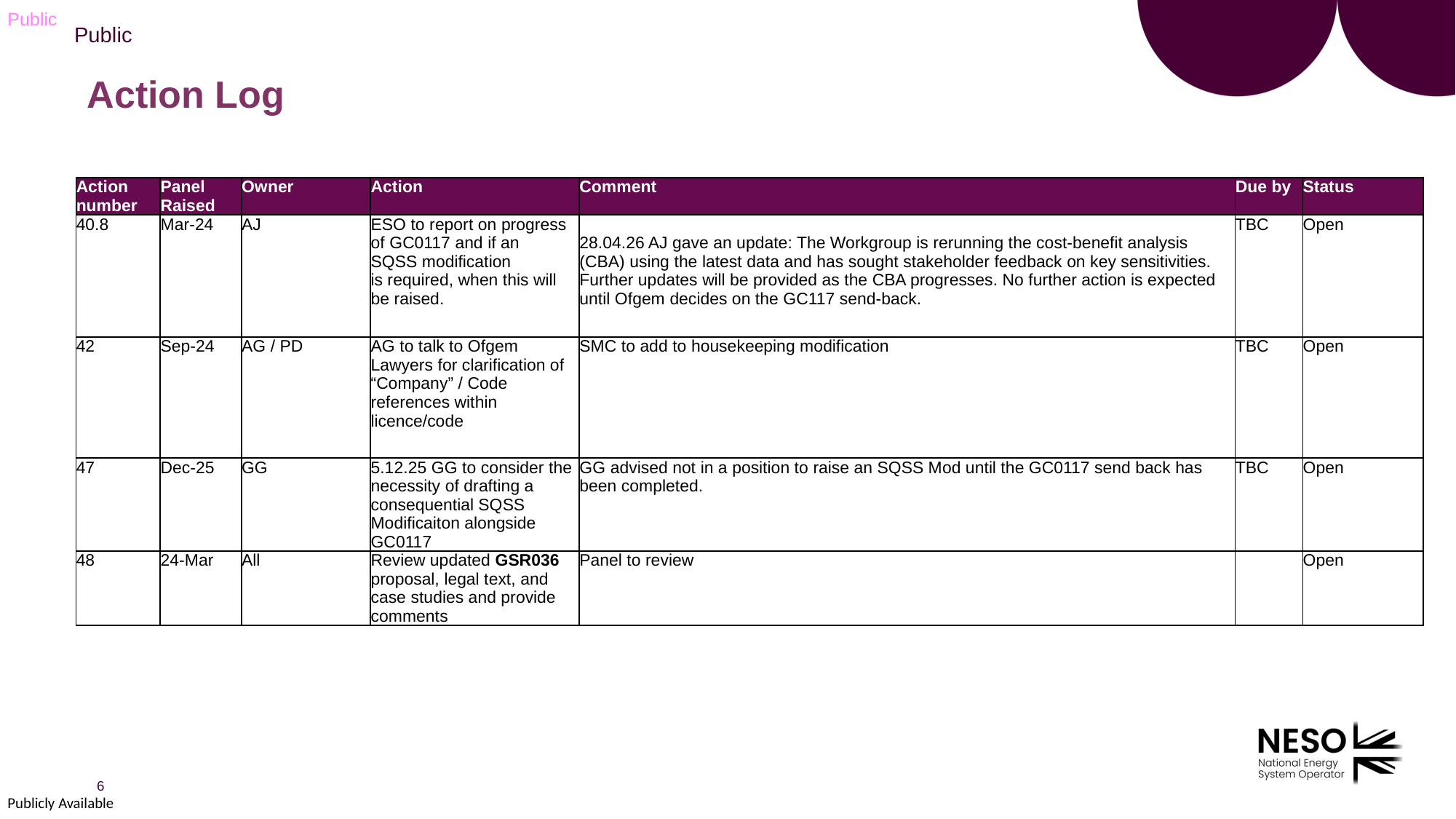

# Action Log
| Action number | Panel Raised | Owner | Action | Comment | Due by | Status |
| --- | --- | --- | --- | --- | --- | --- |
| 40.8 | Mar-24 | AJ | ESO to report on progress of GC0117 and if an SQSS modification is required, when this will be raised. | 28.04.26 AJ gave an update: The Workgroup is rerunning the cost-benefit analysis (CBA) using the latest data and has sought stakeholder feedback on key sensitivities. Further updates will be provided as the CBA progresses. No further action is expected until Ofgem decides on the GC117 send-back. | TBC | Open |
| 42 | Sep-24 | AG / PD | AG to talk to Ofgem Lawyers for clarification of “Company” / Code references within licence/code | SMC to add to housekeeping modification | TBC | Open |
| 47 | Dec-25 | GG | 5.12.25 GG to consider the necessity of drafting a consequential SQSS Modificaiton alongside GC0117 | GG advised not in a position to raise an SQSS Mod until the GC0117 send back has been completed. | TBC | Open |
| 48 | 24-Mar | All | Review updated GSR036 proposal, legal text, and case studies and provide comments | Panel to review |  | Open |